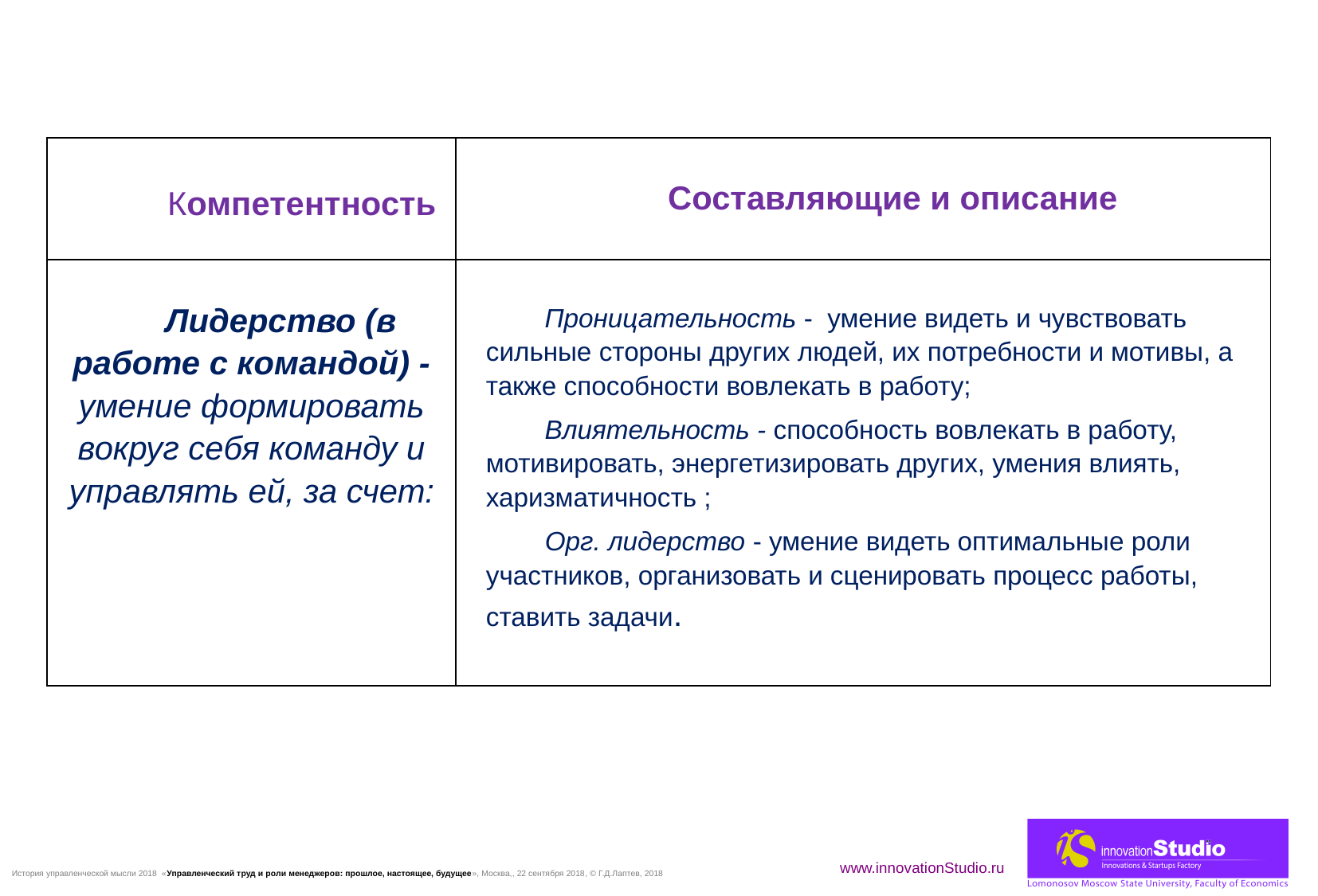

| Компетентность | Составляющие и описание |
| --- | --- |
| Лидерство (в работе с командой) - умение формировать вокруг себя команду и управлять ей, за счет: | Проницательность - умение видеть и чувствовать сильные стороны других людей, их потребности и мотивы, а также способности вовлекать в работу; Влиятельность - способность вовлекать в работу, мотивировать, энергетизировать других, умения влиять, харизматичность ; Орг. лидерство - умение видеть оптимальные роли участников, организовать и сценировать процесс работы, ставить задачи. |